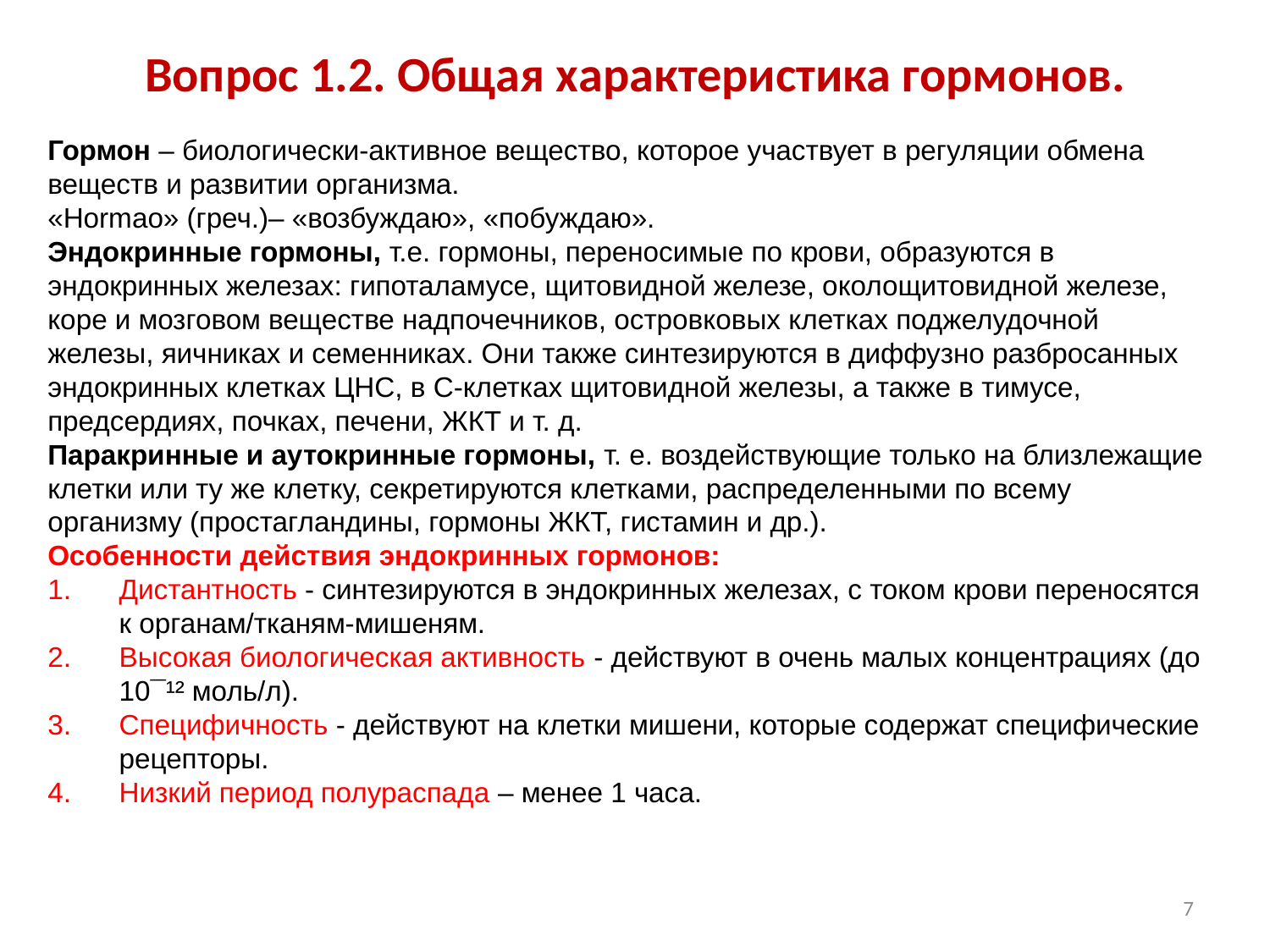

# Вопрос 1.2. Общая характеристика гормонов.
Гормон – биологически-активное вещество, которое участвует в регуляции обмена веществ и развитии организма.
«Hormаo» (греч.)– «возбуждаю», «побуждаю».
Эндокринные гормоны, т.е. гормоны, переносимые по крови, образуются в эндокринных железах: гипоталамусе, щитовидной железе, околощитовидной железе, коре и мозговом веществе надпочечников, островковых клетках поджелудочной железы, яичниках и семенниках. Они также синтезируются в диффузно разбросанных эндокринных клетках ЦНС, в С-клетках щитовидной железы, а также в тимусе, предсердиях, почках, печени, ЖКТ и т. д.
Паракринные и аутокринные гормоны, т. е. воздействующие только на близлежащие клетки или ту же клетку, секретируются клетками, распределенными по всему организму (простагландины, гормоны ЖКТ, гистамин и др.).
Особенности действия эндокринных гормонов:
Дистантность - синтезируются в эндокринных железах, с током крови переносятся к органам/тканям-мишеням.
Высокая биологическая активность - действуют в очень малых концентрациях (до 10¯¹² моль/л).
Специфичность - действуют на клетки мишени, которые содержат специфические рецепторы.
Низкий период полураспада – менее 1 часа.
7